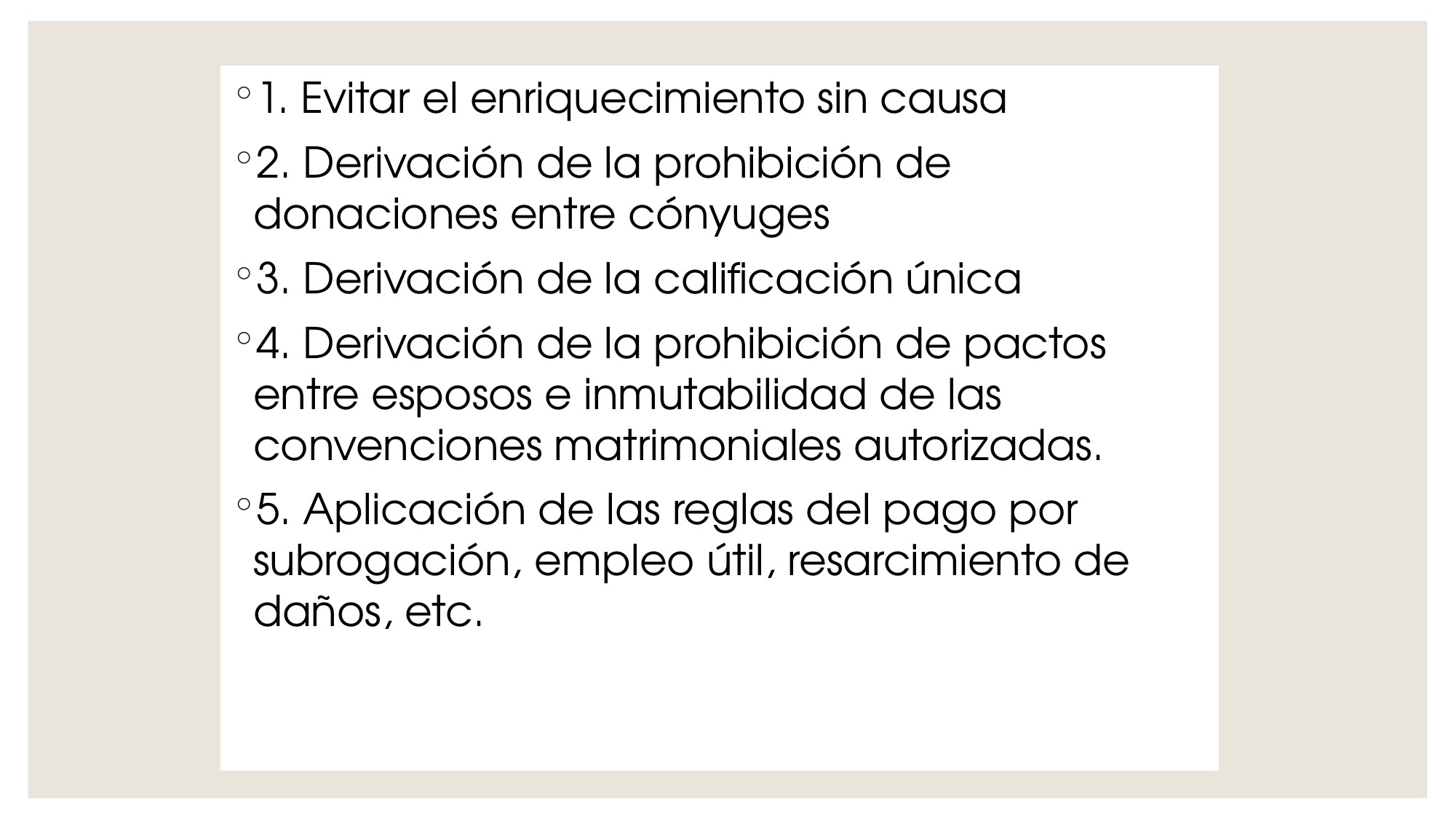

1. Evitar el enriquecimiento sin causa
2. Derivación de la prohibición de donaciones entre cónyuges
3. Derivación de la calificación única
4. Derivación de la prohibición de pactos entre esposos e inmutabilidad de las convenciones matrimoniales autorizadas.
5. Aplicación de las reglas del pago por subrogación, empleo útil, resarcimiento de daños, etc.